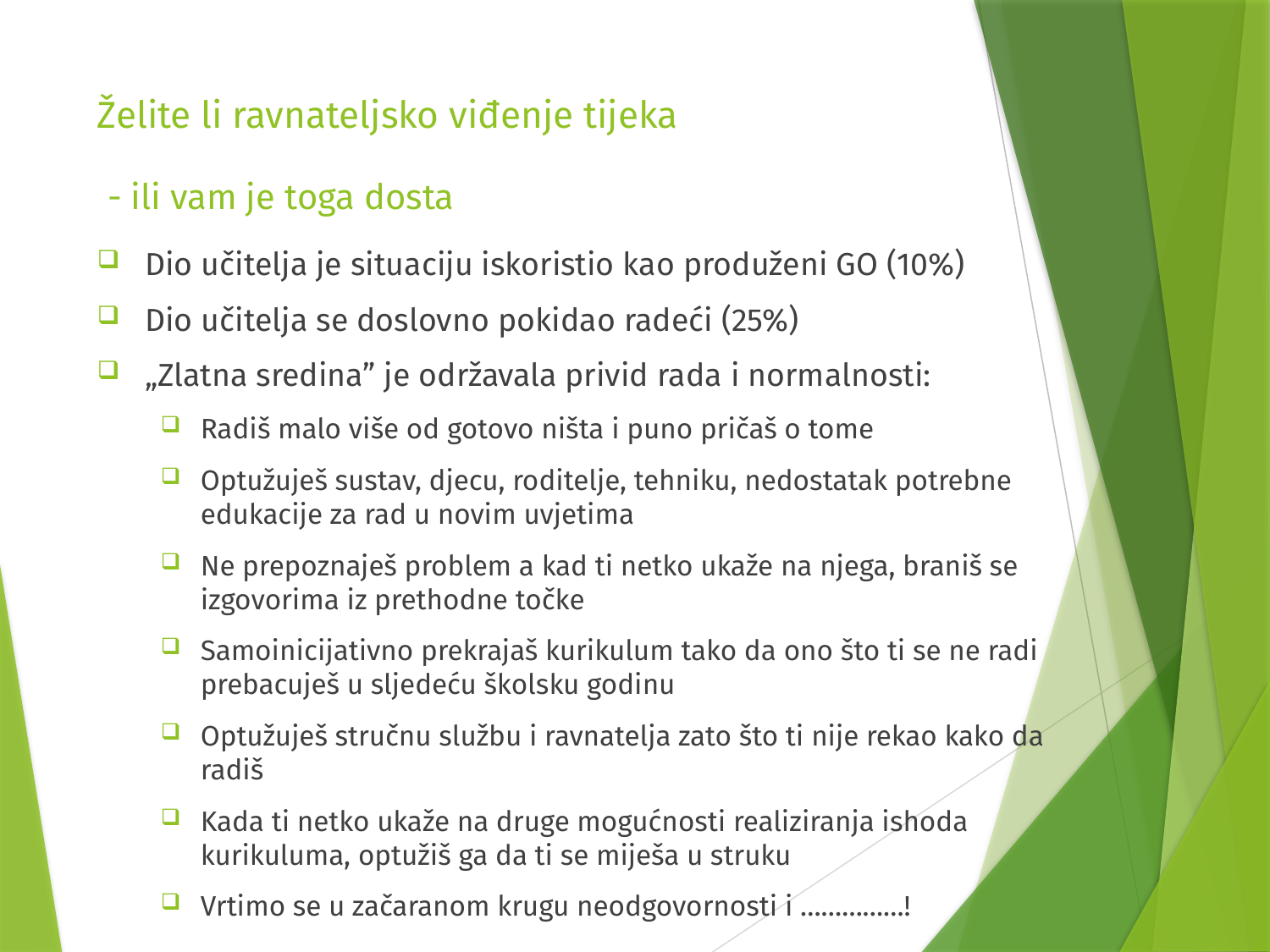

# Želite li ravnateljsko viđenje tijeka
- ili vam je toga dosta
Dio učitelja je situaciju iskoristio kao produženi GO (10%)
Dio učitelja se doslovno pokidao radeći (25%)
„Zlatna sredina” je održavala privid rada i normalnosti:
Radiš malo više od gotovo ništa i puno pričaš o tome
Optužuješ sustav, djecu, roditelje, tehniku, nedostatak potrebne edukacije za rad u novim uvjetima
Ne prepoznaješ problem a kad ti netko ukaže na njega, braniš se izgovorima iz prethodne točke
Samoinicijativno prekrajaš kurikulum tako da ono što ti se ne radi prebacuješ u sljedeću školsku godinu
Optužuješ stručnu službu i ravnatelja zato što ti nije rekao kako da radiš
Kada ti netko ukaže na druge mogućnosti realiziranja ishoda kurikuluma, optužiš ga da ti se miješa u struku
Vrtimo se u začaranom krugu neodgovornosti i ……………!